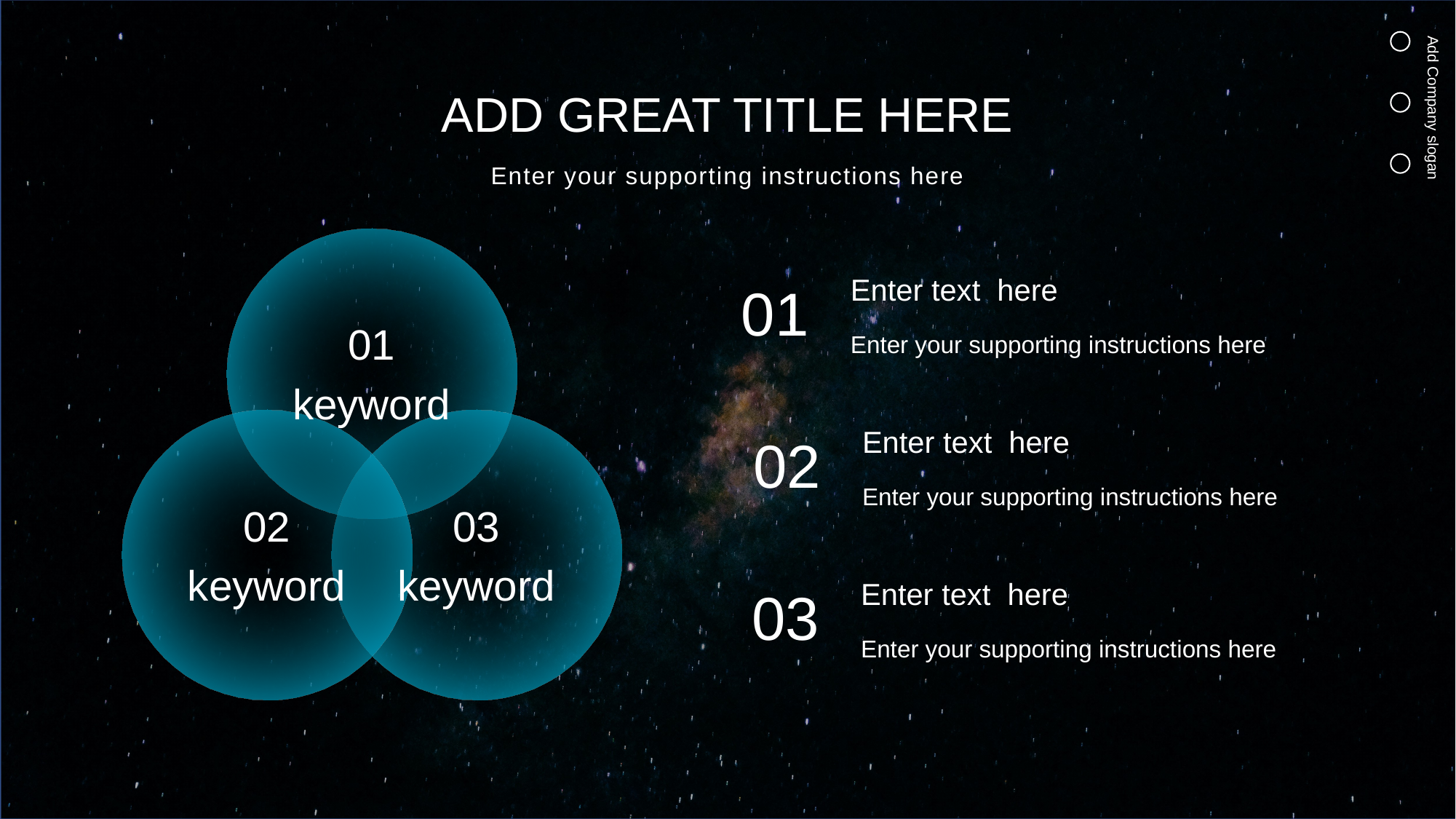

ADD GREAT TITLE HERE
Enter your supporting instructions here

Enter text  here
01
Enter your supporting instructions here
01
keyword

Enter text  here
02
Enter your supporting instructions here
02
03
keyword
keyword
Enter text  here
03
Enter your supporting instructions here